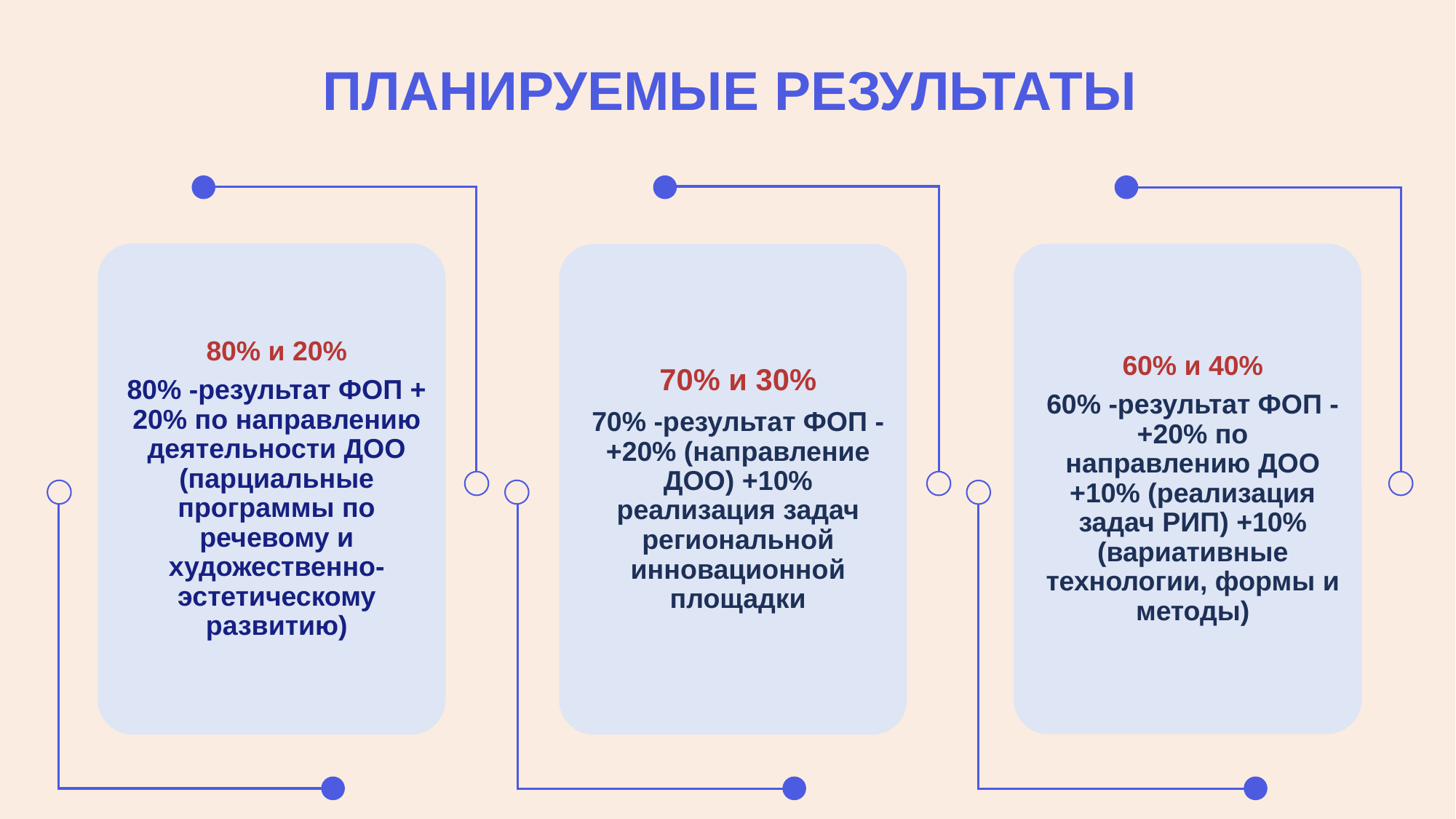

# Планируемые результаты
80% и 20%
80% -результат ФОП + 20% по направлению деятельности ДОО (парциальные программы по речевому и художественно-эстетическому развитию)

70% и 30%
70% -результат ФОП -+20% (направление ДОО) +10% реализация задач региональной инновационной площадки

60% и 40%
60% -результат ФОП - +20% по направлению ДОО +10% (реализация задач РИП) +10% (вариативные технологии, формы и методы)